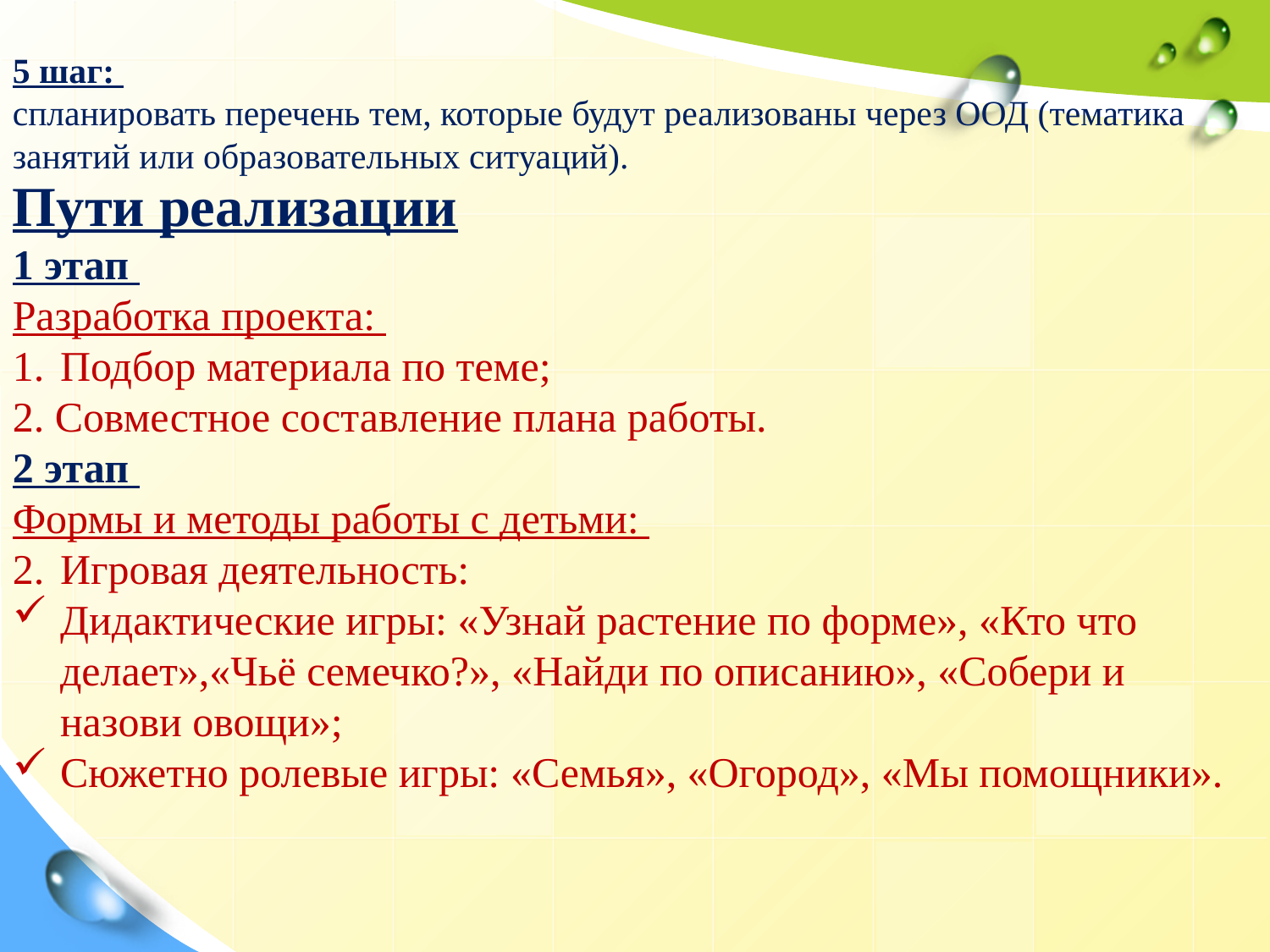

5 шаг:
спланировать перечень тем, которые будут реализованы через ООД (тематика занятий или образовательных ситуаций).

Пути реализации
1 этап
Разработка проекта:
Подбор материала по теме;
2. Совместное составление плана работы.
2 этап
Формы и методы работы с детьми:
Игровая деятельность:
Дидактические игры: «Узнай растение по форме», «Кто что делает»,«Чьё семечко?», «Найди по описанию», «Собери и назови овощи»;
Сюжетно ролевые игры: «Семья», «Огород», «Мы помощники».